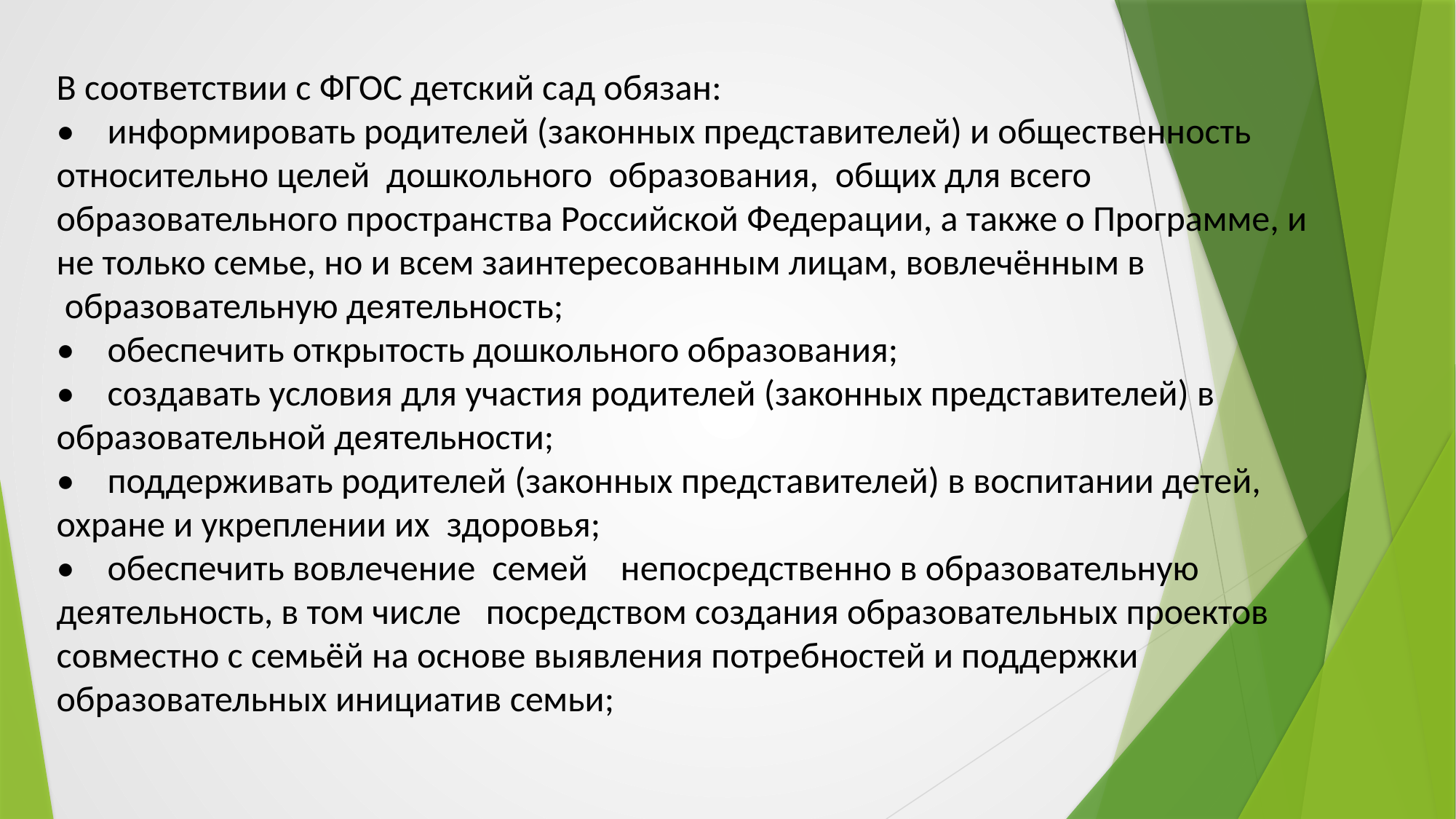

В соответствии с ФГОС детский сад обязан:
•    информировать родителей (законных представителей) и общественность относительно целей  дошкольного  образования,  общих для всего образовательного пространства Российской Федерации, а также о Программе, и не только семье, но и всем заинтересованным лицам, вовлечённым в  образовательную деятельность;  
•    обеспечить открытость дошкольного образования; 
•    создавать условия для участия родителей (законных представителей) в образовательной деятельности;
•    поддерживать родителей (законных представителей) в воспитании детей, охране и укреплении их  здоровья;
•    обеспечить вовлечение  семей    непосредственно в образовательную деятельность, в том числе   посредством создания образовательных проектов совместно с семьёй на основе выявления потребностей и поддержки образовательных инициатив семьи;